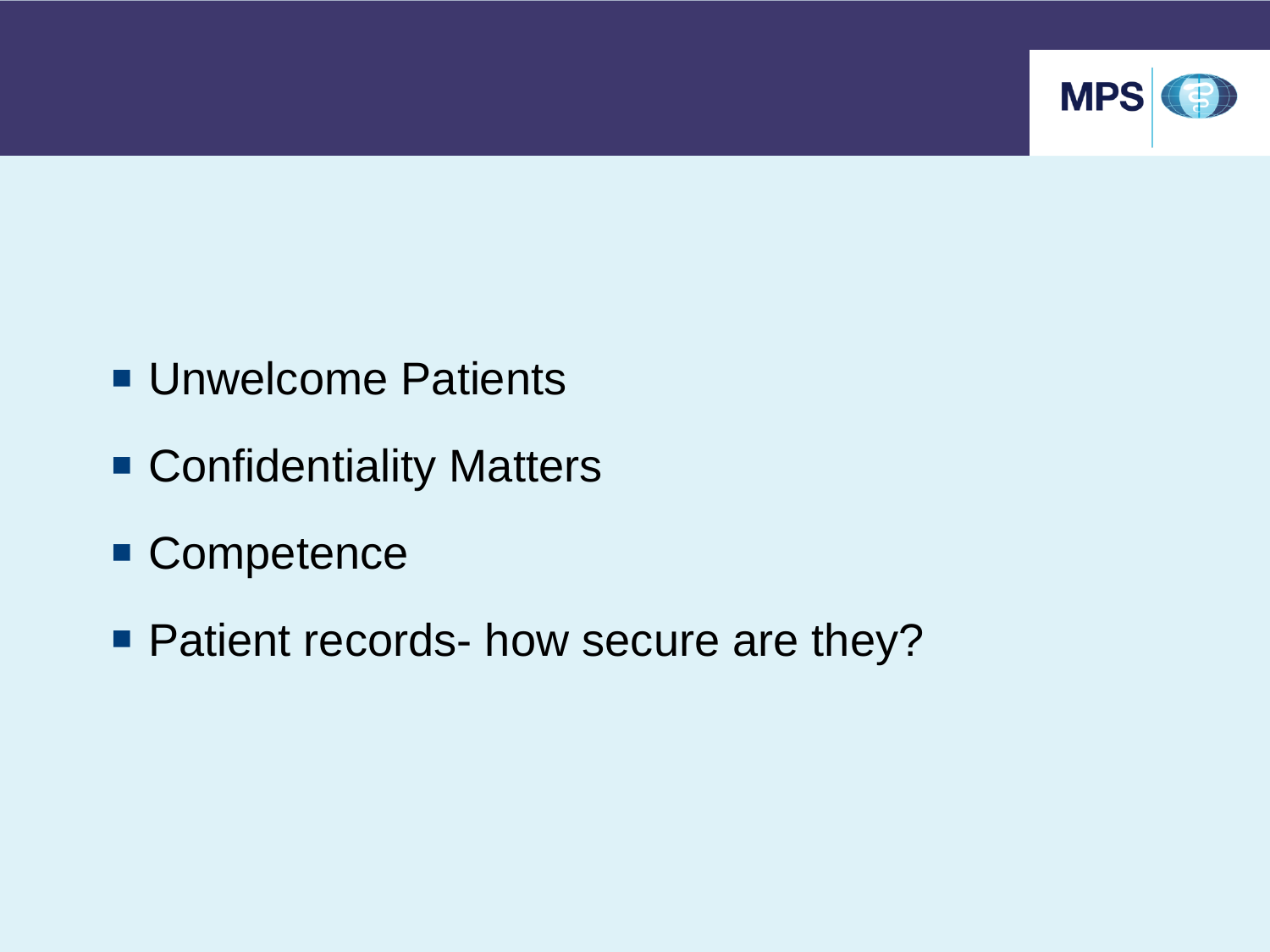

#
Unwelcome Patients
Confidentiality Matters
Competence
Patient records- how secure are they?